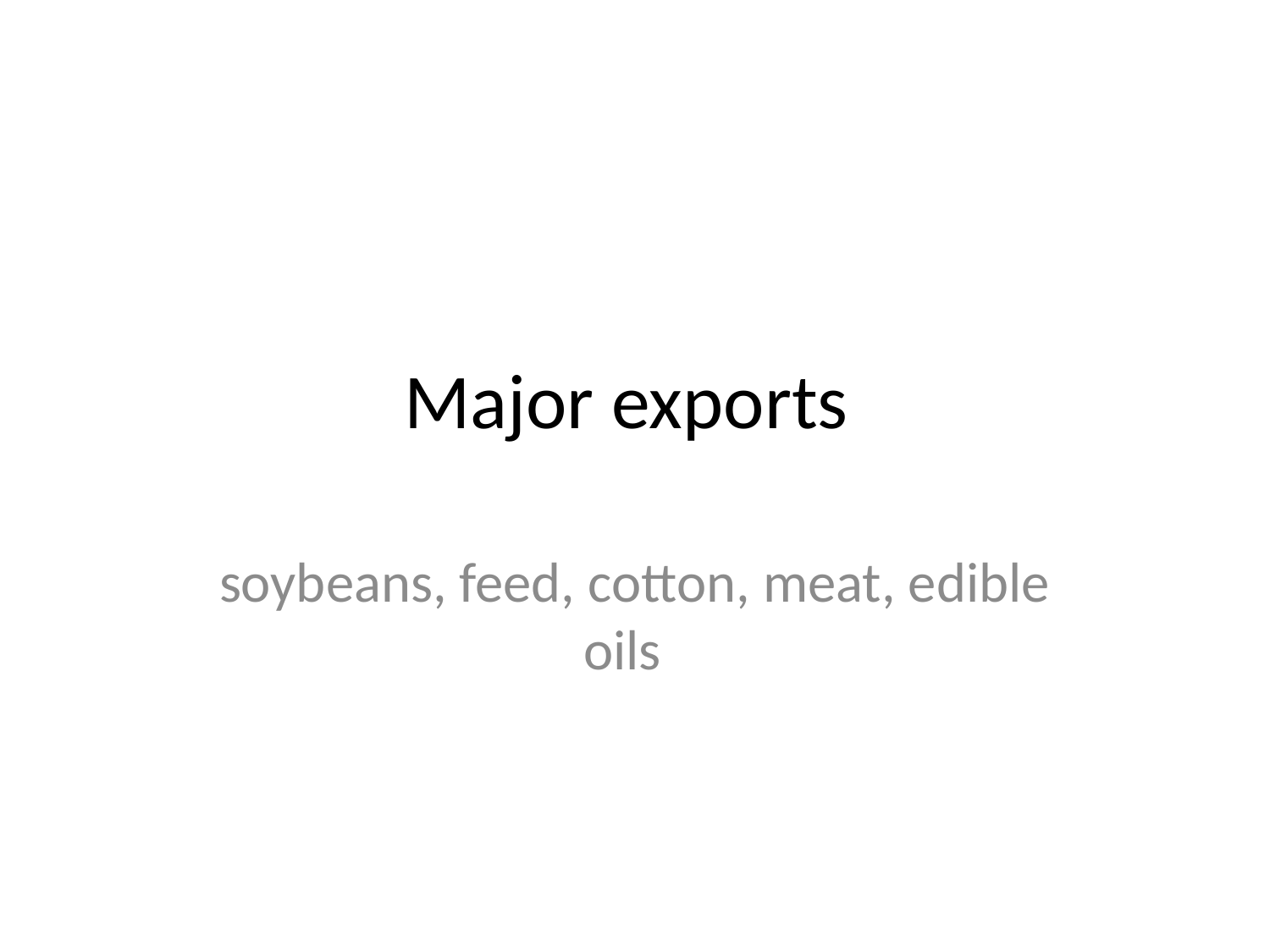

# Major exports
soybeans, feed, cotton, meat, edible oils